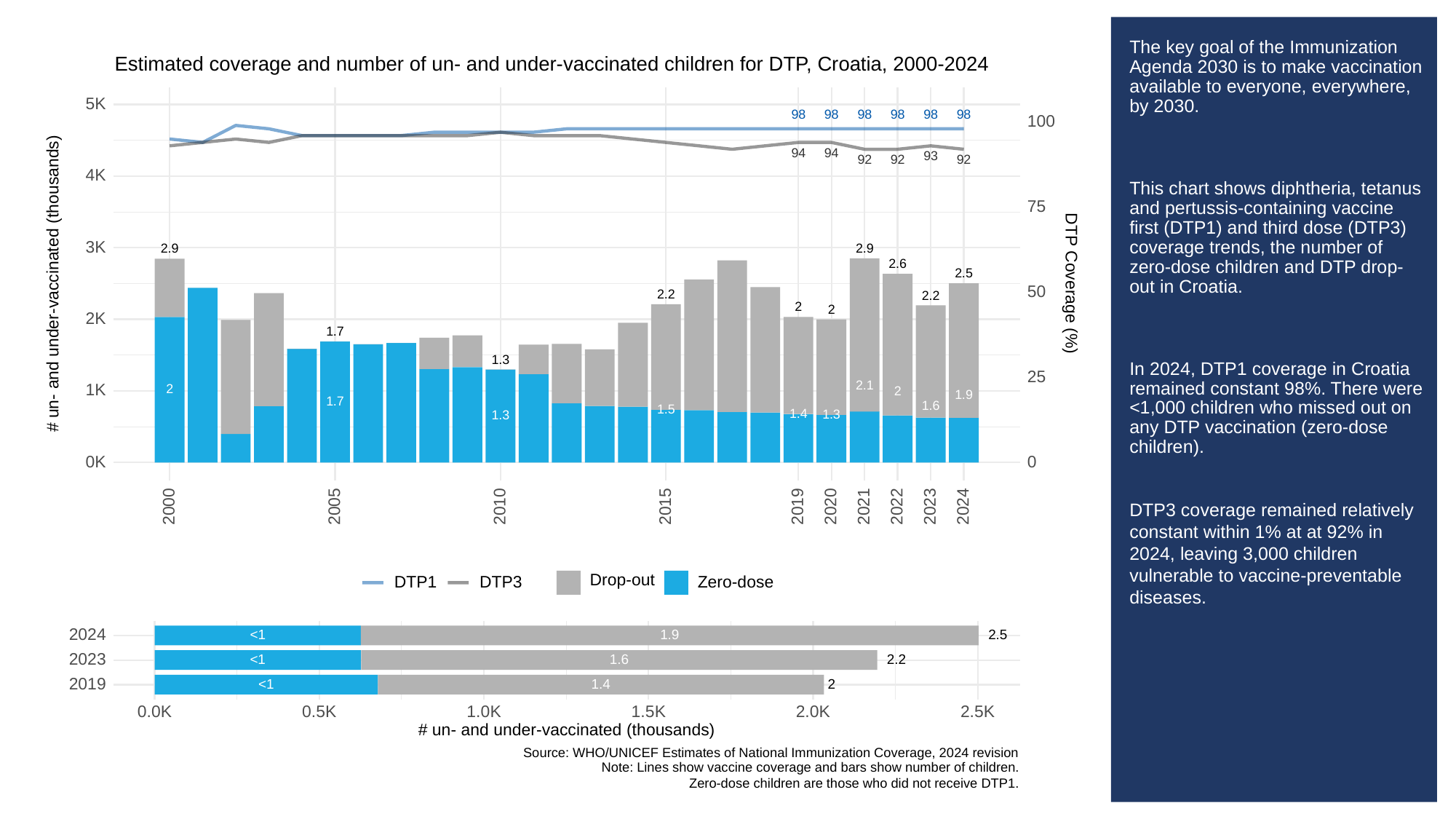

# The key goal of the Immunization Agenda 2030 is to make vaccination available to everyone, everywhere, by 2030.

This chart shows diphtheria, tetanus and pertussis-containing vaccine first (DTP1) and third dose (DTP3) coverage trends, the number of zero-dose children and DTP drop-out in Croatia.

In 2024, DTP1 coverage in Croatia remained constant 98%. There were <1,000 children who missed out on any DTP vaccination (zero-dose children).

DTP3 coverage remained relatively constant within 1% at at 92% in 2024, leaving 3,000 children vulnerable to vaccine-preventable diseases.

Estimated coverage and number of un- and under-vaccinated children for DTP, Croatia, 2000-2024

5K

98
98
98
98
98
98
100

94
94
93
92
92
92
4K

75

3K
2.9
2.9

2.6

2.5

# un- and under-vaccinated (thousands)
DTP Coverage (%)

50

2.2
2.2

2

2
2K

1.7

1.3

25

2.1
1K
2
2
1.9

1.7
1.6

1.5

1.4

1.3

1.3

0K
0

2023
2000
2005
2010
2015
2019
2020
2021
2022
2024

Drop-out
DTP3
Zero-dose
DTP1

2024
1.9
2.5
<1

2023
1.6
<1
2.2

2019
<1
1.4
2

0.0K
0.5K
1.0K
1.5K
2.0K
2.5K
# un- and under-vaccinated (thousands)
Source: WHO/UNICEF Estimates of National Immunization Coverage, 2024 revision
Note: Lines show vaccine coverage and bars show number of children.
Zero-dose children are those who did not receive DTP1.